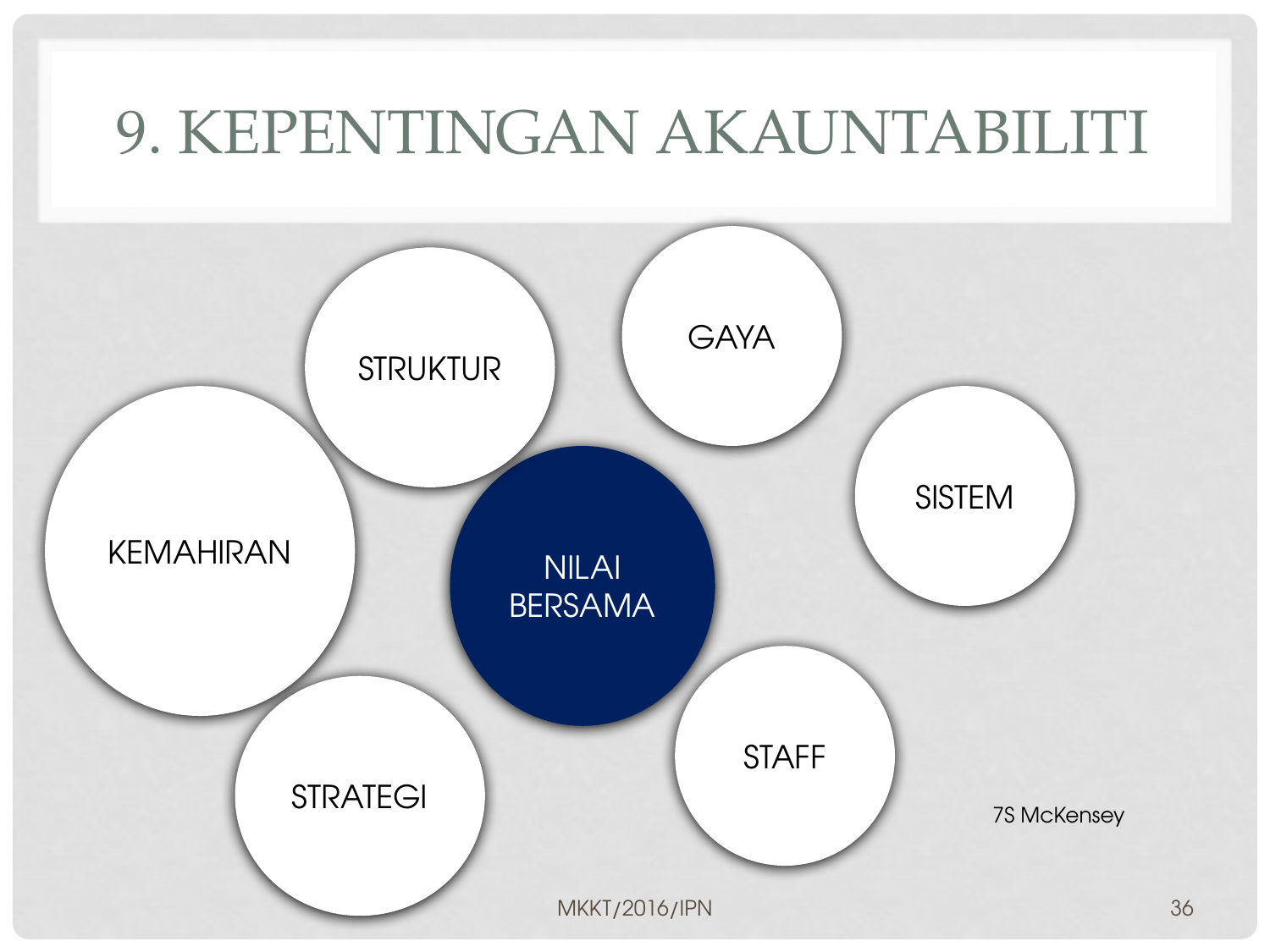

# 9. Kepentingan akauntabiliti
GAYA
STRUKTUR
KEMAHIRAN
SISTEM
NILAI BERSAMA
STAFF
STRATEGI
7S McKensey
MKKT/2016/IPN
36